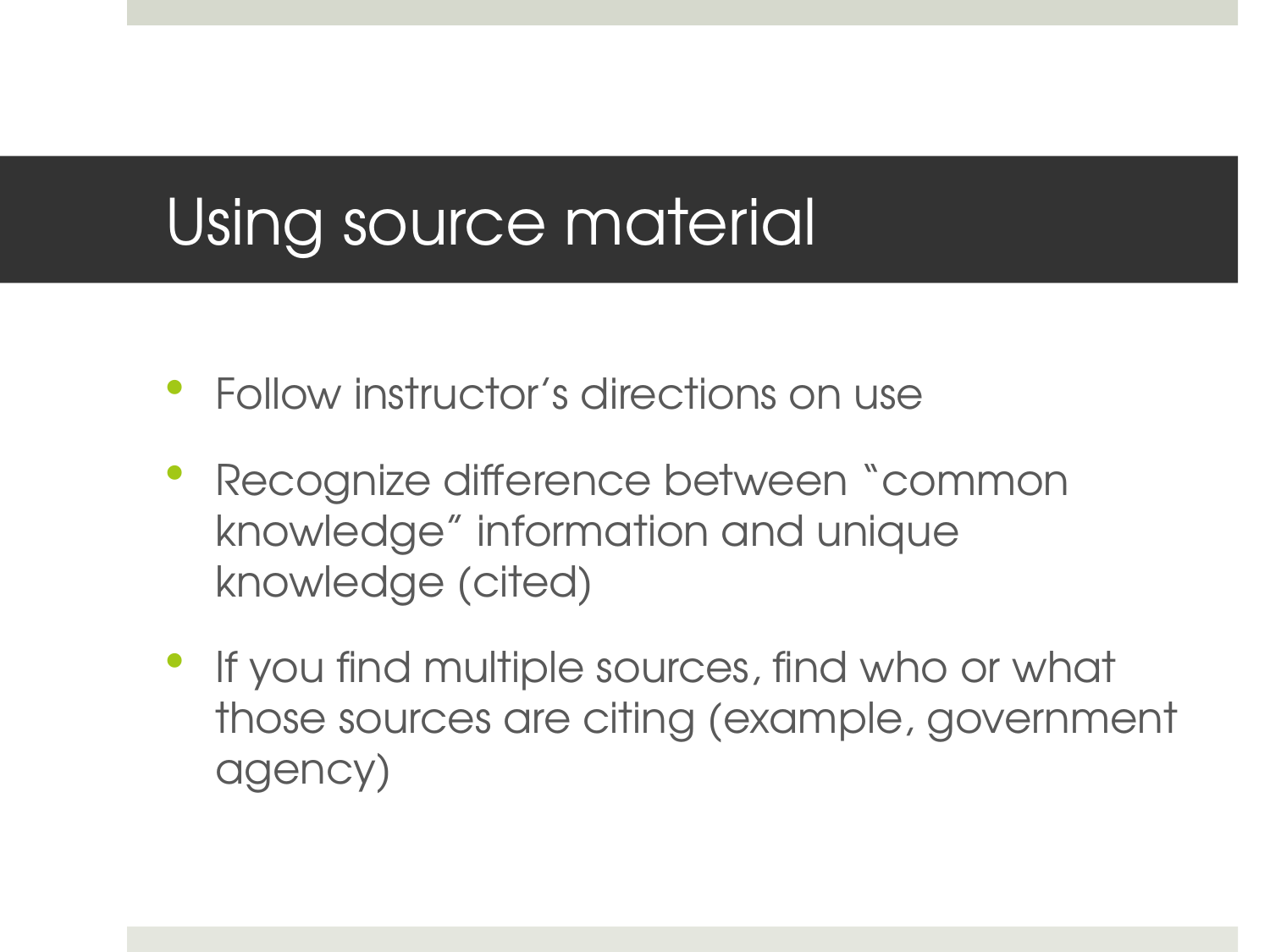

# Using source material
Follow instructor’s directions on use
Recognize difference between “common knowledge” information and unique knowledge (cited)
If you find multiple sources, find who or what those sources are citing (example, government agency)